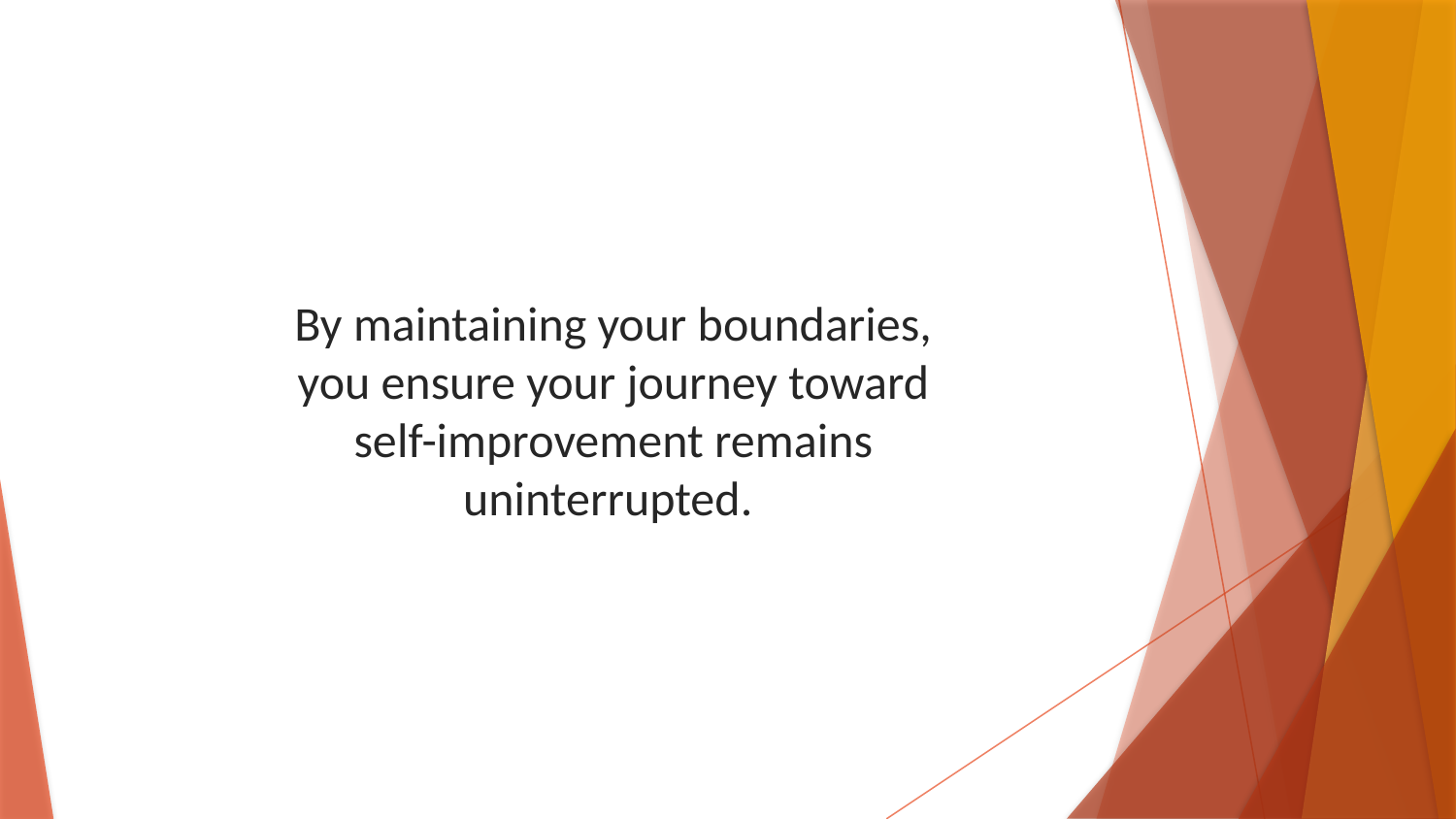

By maintaining your boundaries, you ensure your journey toward self-improvement remains uninterrupted.